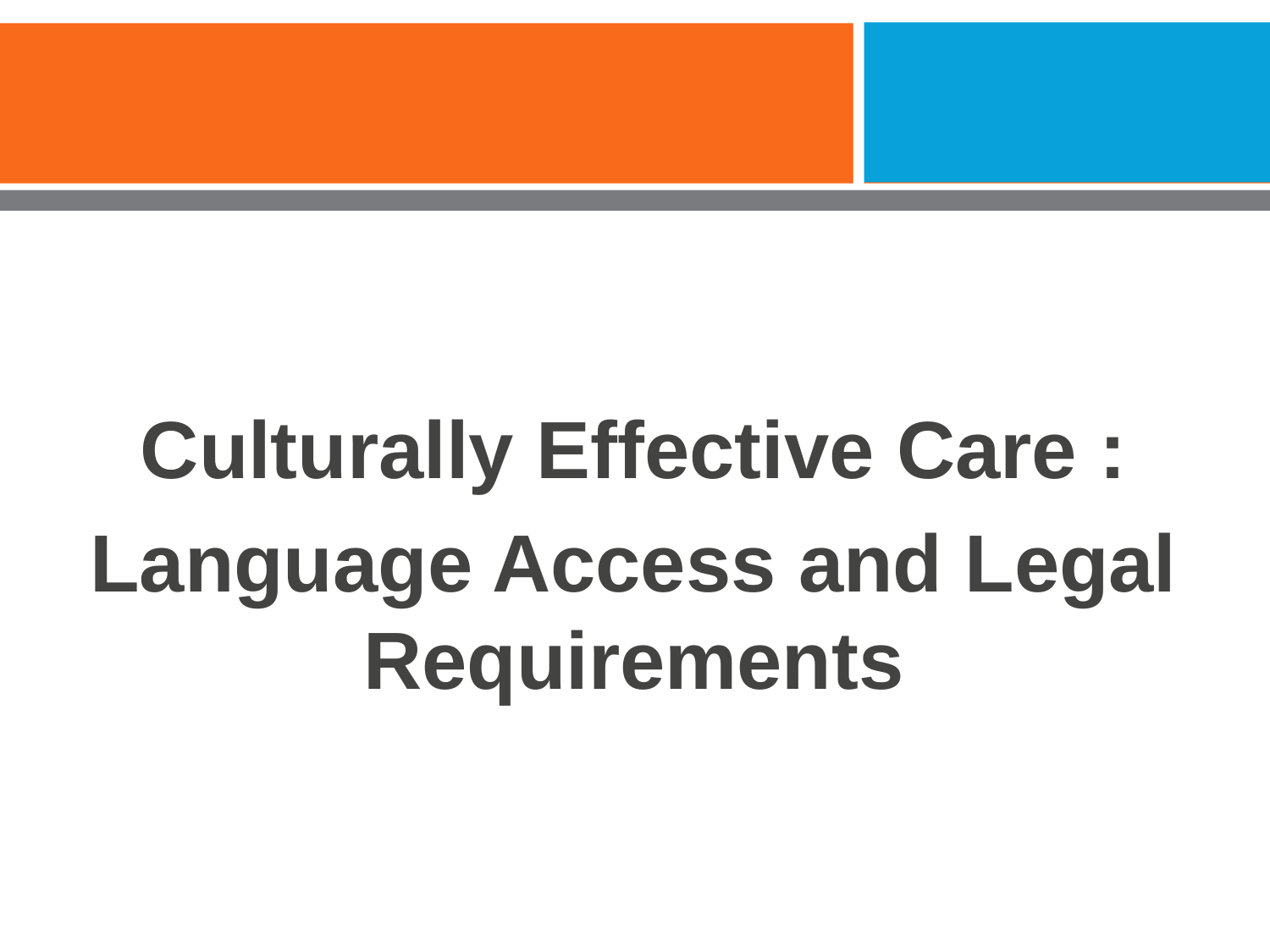

Culturally Effective Care :
Language Access and Legal Requirements